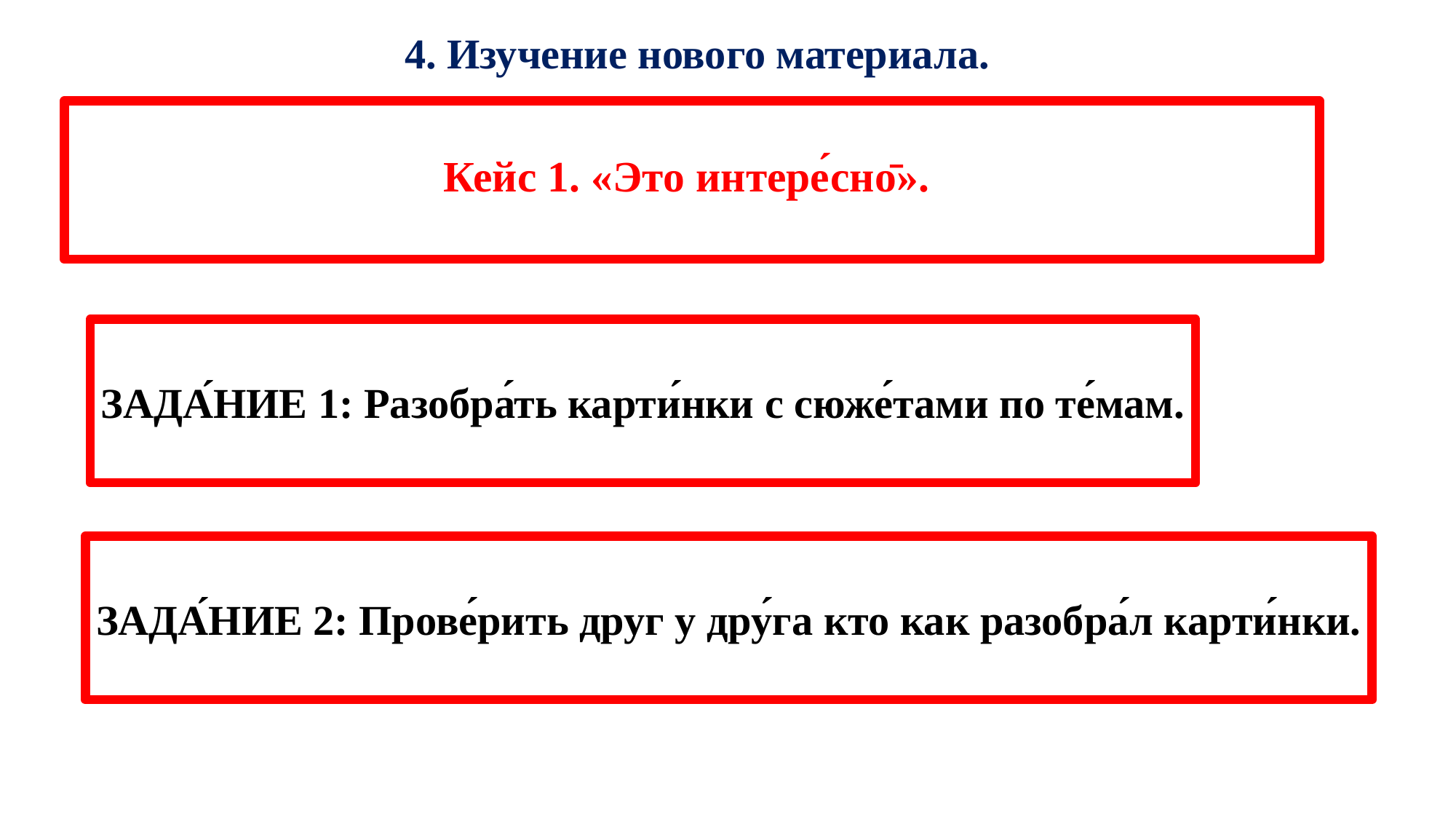

4. Изучение нового материала.
# Кейс 1. «Это интере́сно̄».

ЗАДА́НИЕ 1: Разобра́ть карти́нки с сюже́тами по те́мам.

ЗАДА́НИЕ 2: Прове́рить друг у дру́га кто как разобра́л карти́нки.